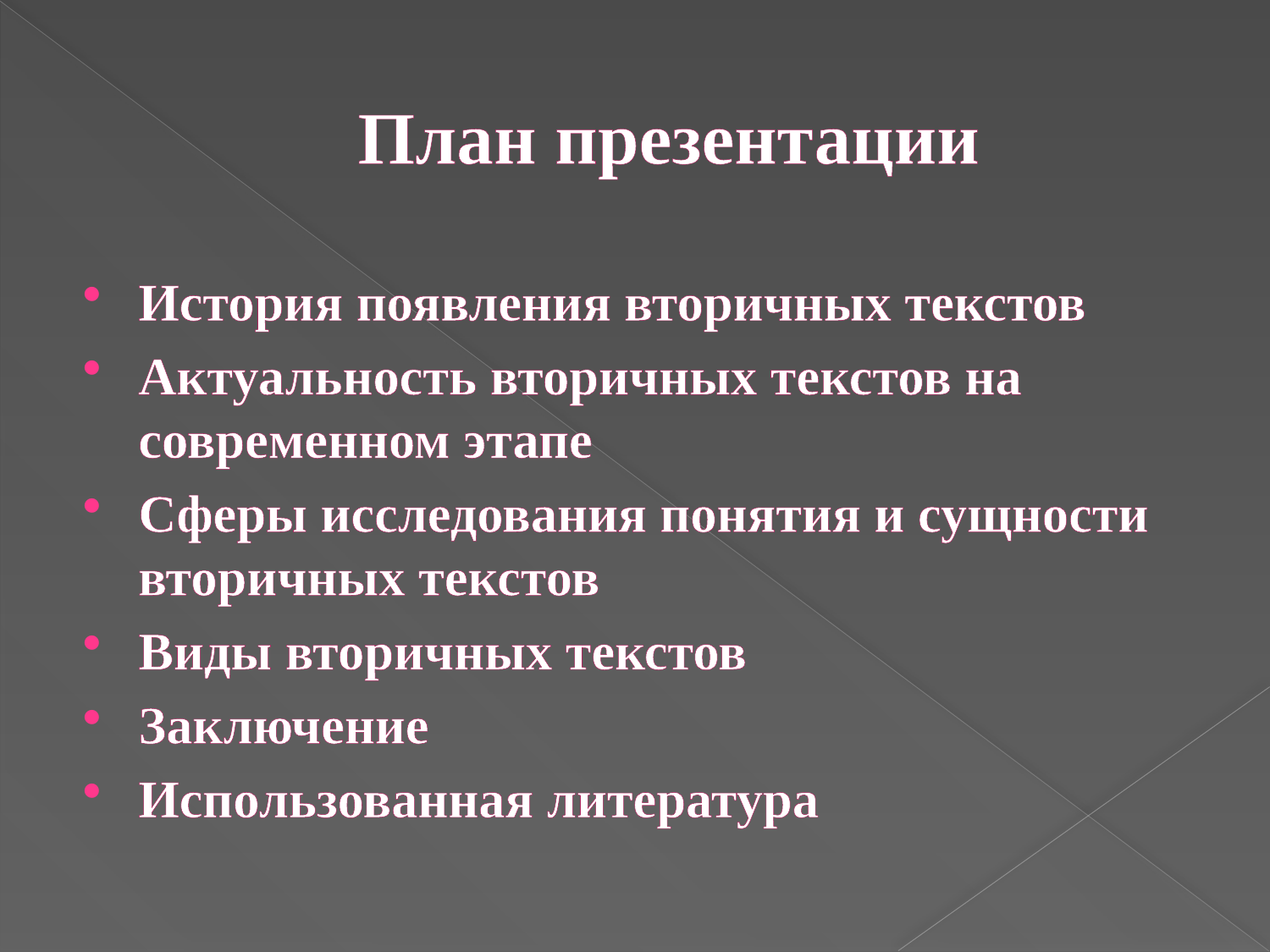

# План презентации
История появления вторичных текстов
Актуальность вторичных текстов на современном этапе
Сферы исследования понятия и сущности вторичных текстов
Виды вторичных текстов
Заключение
Использованная литература